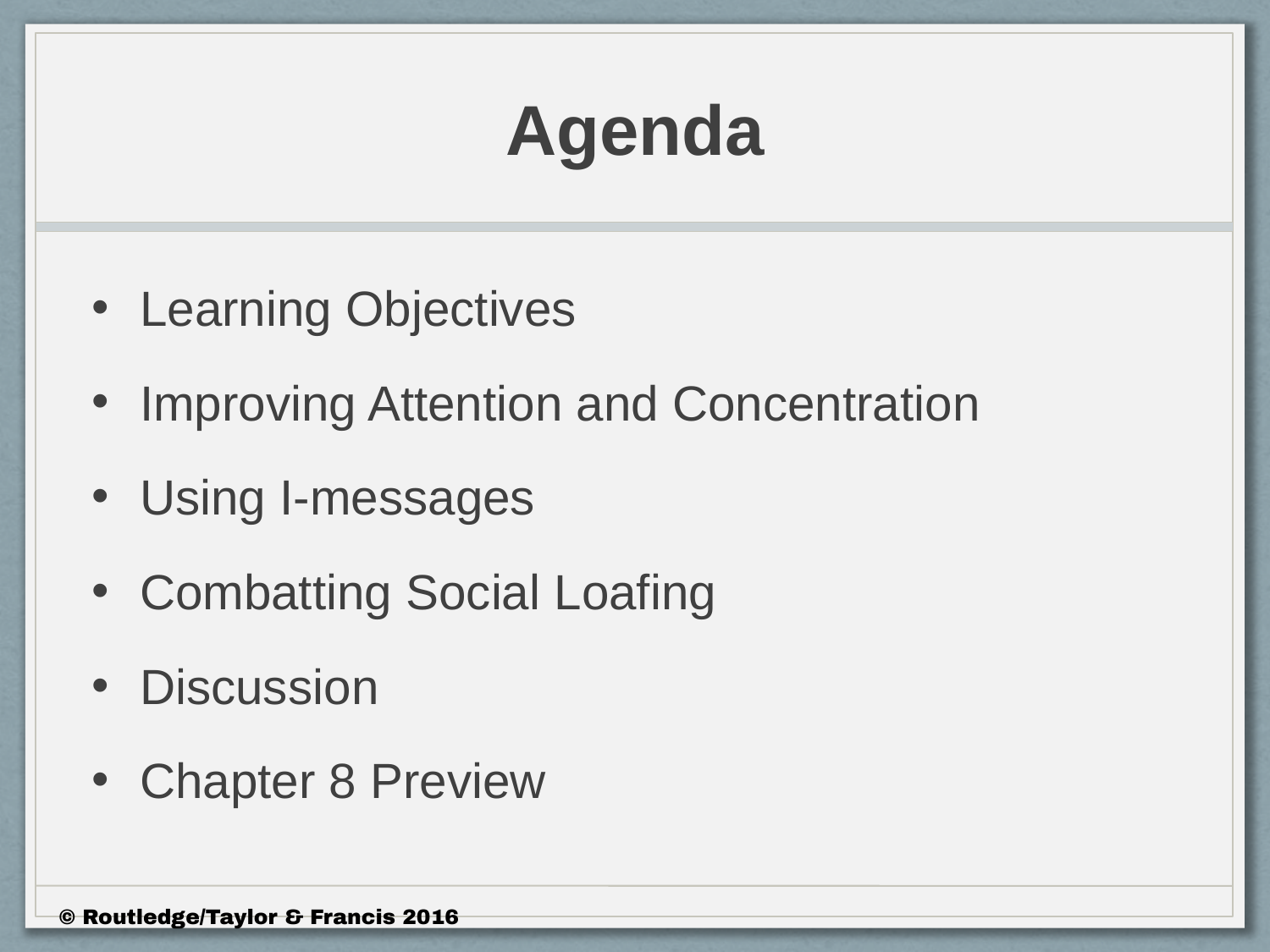

# Agenda
Learning Objectives
Improving Attention and Concentration
Using I-messages
Combatting Social Loafing
Discussion
Chapter 8 Preview
© Routledge/Taylor & Francis 2016